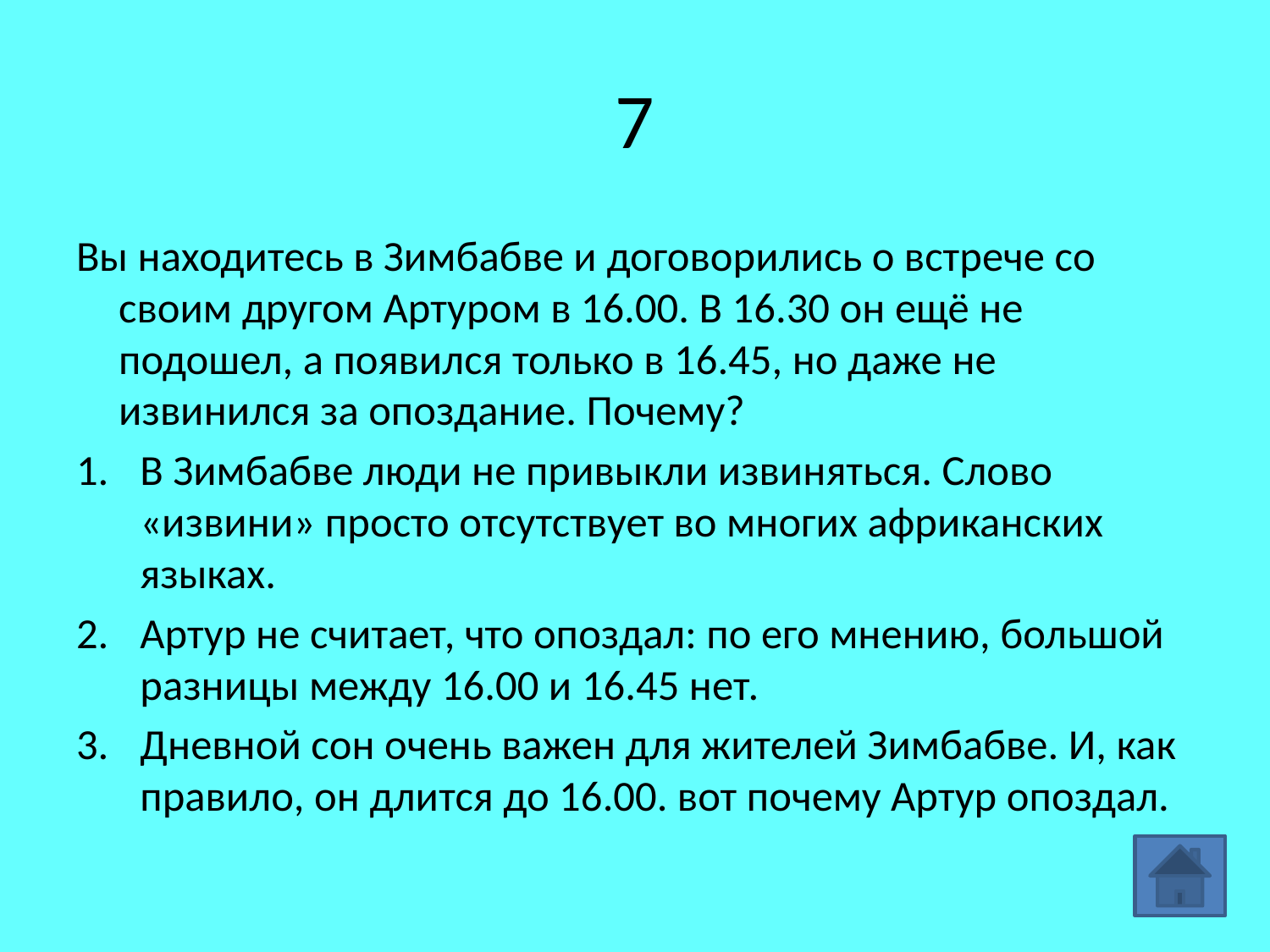

# 7
Вы находитесь в Зимбабве и договорились о встрече со своим другом Артуром в 16.00. В 16.30 он ещё не подошел, а появился только в 16.45, но даже не извинился за опоздание. Почему?
В Зимбабве люди не привыкли извиняться. Слово «извини» просто отсутствует во многих африканских языках.
Артур не считает, что опоздал: по его мнению, большой разницы между 16.00 и 16.45 нет.
Дневной сон очень важен для жителей Зимбабве. И, как правило, он длится до 16.00. вот почему Артур опоздал.